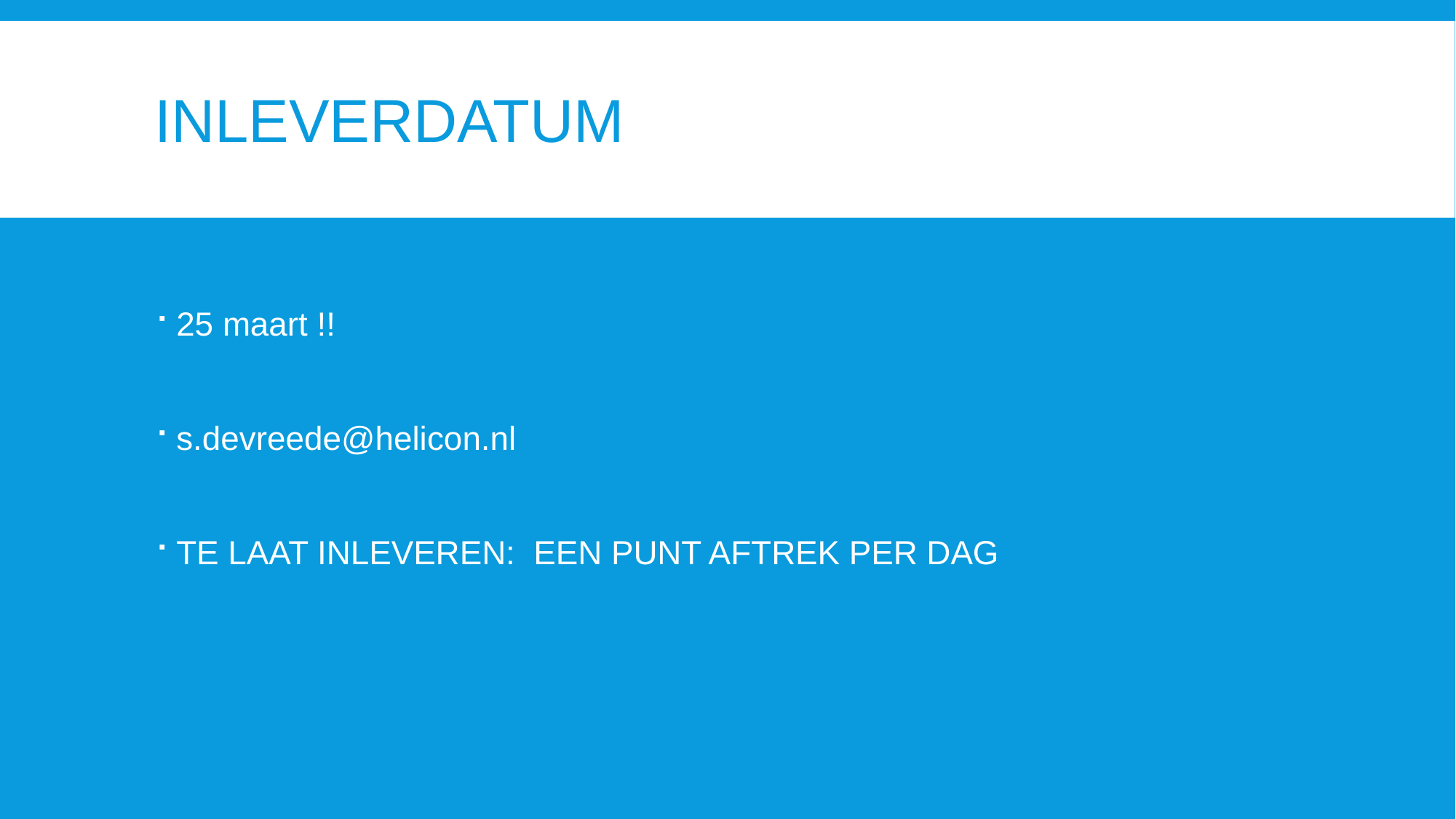

# INleverdatum

25 maart !!

s.devreede@helicon.nl

TE LAAT INLEVEREN:  EEN PUNT AFTREK PER DAG